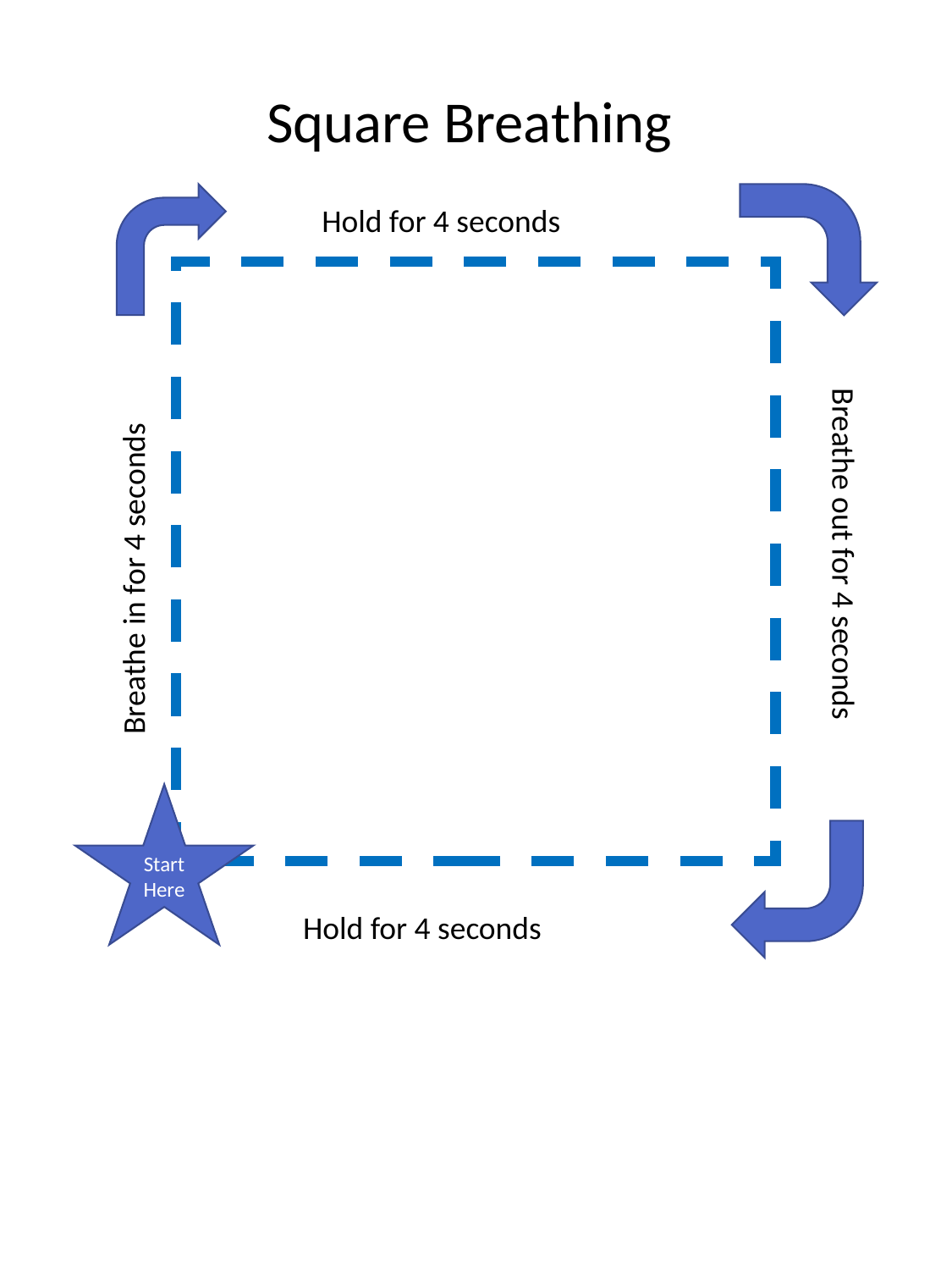

# Square Breathing

Hold for 4 seconds

Breathe in for 4 seconds
Breathe out for 4 seconds
Start Here

Hold for 4 seconds